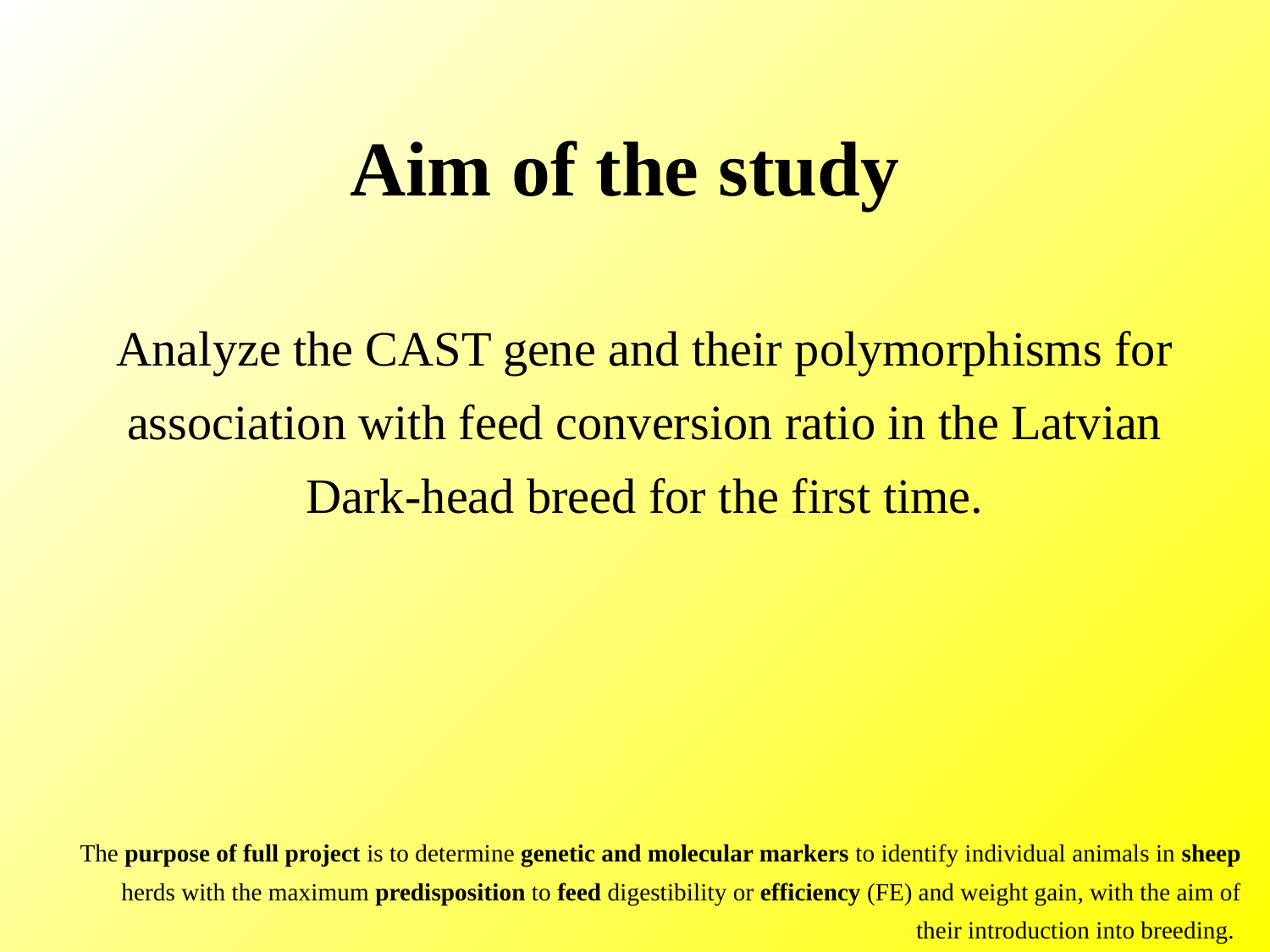

# Aim of the study
Analyze the CAST gene and their polymorphisms for association with feed conversion ratio in the Latvian Dark-head breed for the first time.
The purpose of full project is to determine genetic and molecular markers to identify individual animals in sheep herds with the maximum predisposition to feed digestibility or efficiency (FE) and weight gain, with the aim of their introduction into breeding.